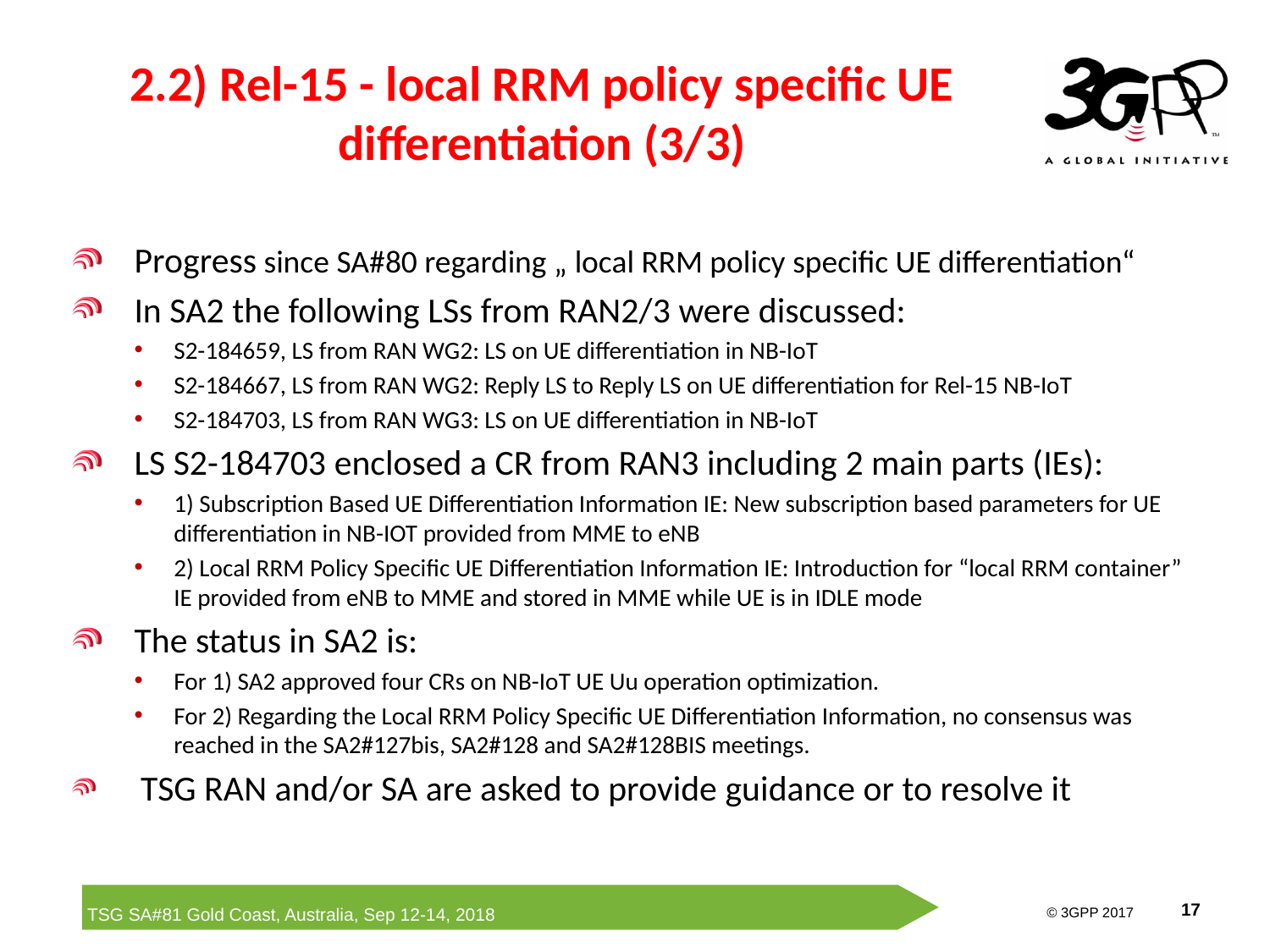

# 2.2) Rel-15 - local RRM policy specific UE differentiation (3/3)
Progress since SA#80 regarding „ local RRM policy specific UE differentiation“
In SA2 the following LSs from RAN2/3 were discussed:
S2-184659, LS from RAN WG2: LS on UE differentiation in NB-IoT
S2-184667, LS from RAN WG2: Reply LS to Reply LS on UE differentiation for Rel-15 NB-IoT
S2-184703, LS from RAN WG3: LS on UE differentiation in NB-IoT
LS S2-184703 enclosed a CR from RAN3 including 2 main parts (IEs):
1) Subscription Based UE Differentiation Information IE: New subscription based parameters for UE differentiation in NB-IOT provided from MME to eNB
2) Local RRM Policy Specific UE Differentiation Information IE: Introduction for “local RRM container” IE provided from eNB to MME and stored in MME while UE is in IDLE mode
The status in SA2 is:
For 1) SA2 approved four CRs on NB-IoT UE Uu operation optimization.
For 2) Regarding the Local RRM Policy Specific UE Differentiation Information, no consensus was reached in the SA2#127bis, SA2#128 and SA2#128BIS meetings.
 TSG RAN and/or SA are asked to provide guidance or to resolve it